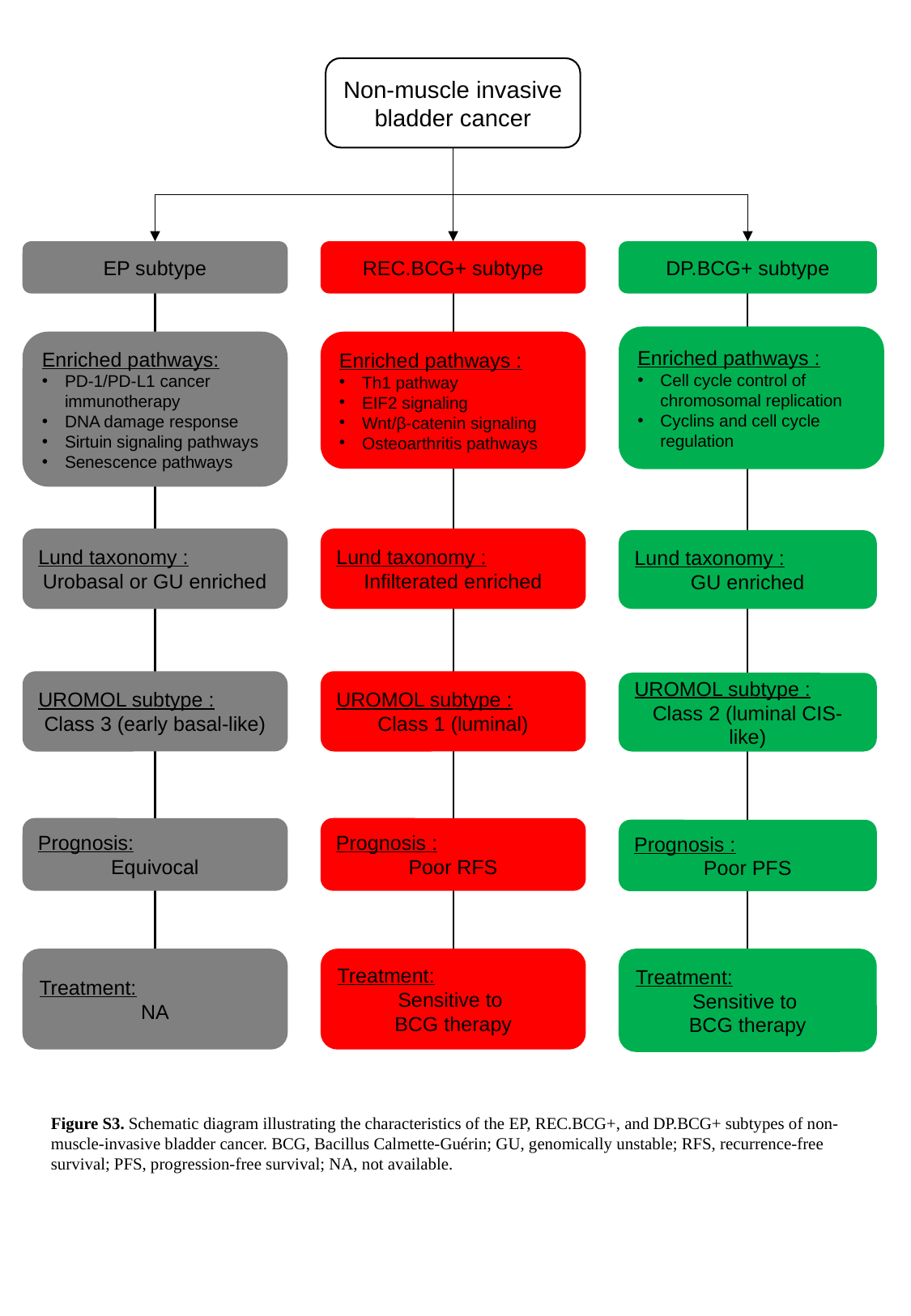

Non-muscle invasive bladder cancer
EP subtype
REC.BCG+ subtype
DP.BCG+ subtype
Enriched pathways :
Cell cycle control of chromosomal replication
Cyclins and cell cycle regulation
Enriched pathways :
Th1 pathway
EIF2 signaling
Wnt/β-catenin signaling
Osteoarthritis pathways
Enriched pathways:
PD-1/PD-L1 cancer immunotherapy
DNA damage response
Sirtuin signaling pathways
Senescence pathways
Lund taxonomy :
Urobasal or GU enriched
Lund taxonomy :
Infilterated enriched
Lund taxonomy :
GU enriched
UROMOL subtype :
Class 3 (early basal-like)
UROMOL subtype :
Class 1 (luminal)
UROMOL subtype :
Class 2 (luminal CIS-like)
Prognosis:
Equivocal
Prognosis :
Poor RFS
Prognosis :
Poor PFS
Treatment:
NA
Treatment:
Sensitive to
BCG therapy
Treatment:
Sensitive to
BCG therapy
Figure S3. Schematic diagram illustrating the characteristics of the EP, REC.BCG+, and DP.BCG+ subtypes of non-muscle-invasive bladder cancer. BCG, Bacillus Calmette-Guérin; GU, genomically unstable; RFS, recurrence-free survival; PFS, progression-free survival; NA, not available.